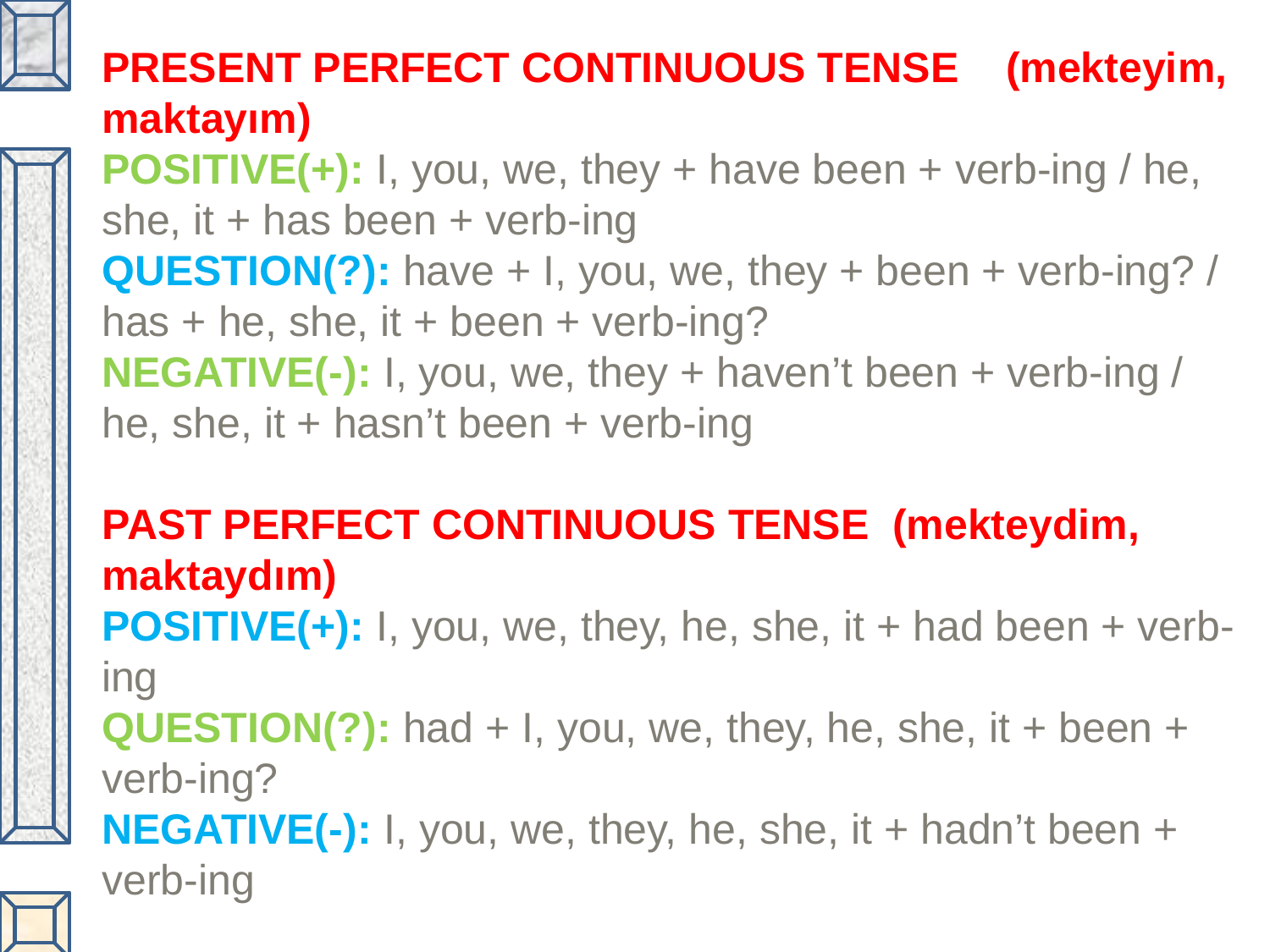

PRESENT PERFECT CONTINUOUS TENSE    (mekteyim, maktayım)
POSITIVE(+): I, you, we, they + have been + verb-ing / he, she, it + has been + verb-ing
QUESTION(?): have + I, you, we, they + been + verb-ing? / has + he, she, it + been + verb-ing?
NEGATIVE(-): I, you, we, they + haven’t been + verb-ing / he, she, it + hasn’t been + verb-ing

PAST PERFECT CONTINUOUS TENSE  (mekteydim, maktaydım)
POSITIVE(+): I, you, we, they, he, she, it + had been + verb-ing
QUESTION(?): had + I, you, we, they, he, she, it + been + verb-ing?
NEGATIVE(-): I, you, we, they, he, she, it + hadn’t been + verb-ing